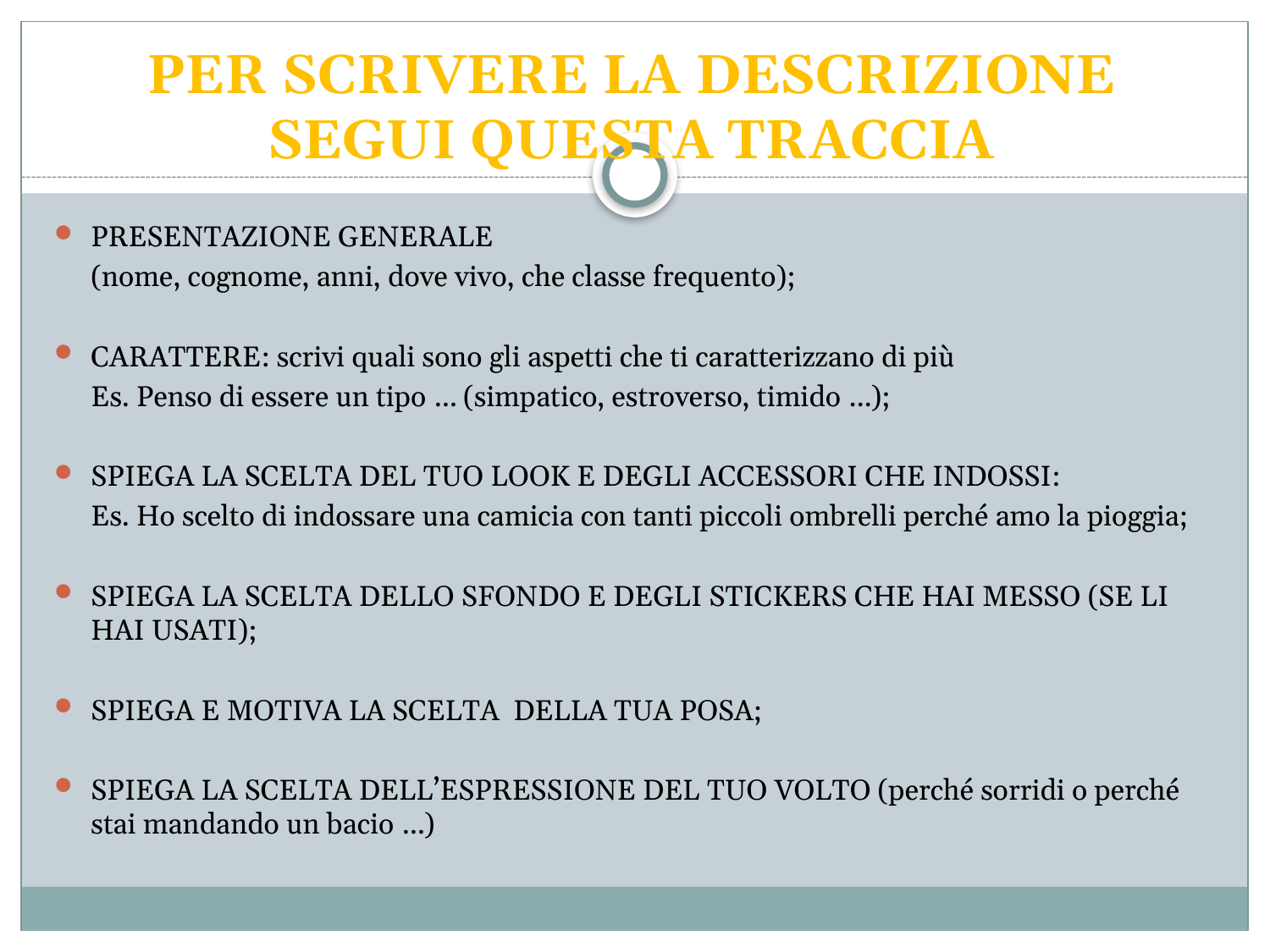

# PER SCRIVERE LA DESCRIZIONE SEGUI QUESTA TRACCIA
PRESENTAZIONE GENERALE
	(nome, cognome, anni, dove vivo, che classe frequento);

CARATTERE: scrivi quali sono gli aspetti che ti caratterizzano di più
	Es. Penso di essere un tipo … (simpatico, estroverso, timido …);

SPIEGA LA SCELTA DEL TUO LOOK E DEGLI ACCESSORI CHE INDOSSI:
	Es. Ho scelto di indossare una camicia con tanti piccoli ombrelli perché amo la pioggia;

SPIEGA LA SCELTA DELLO SFONDO E DEGLI STICKERS CHE HAI MESSO (SE LI HAI USATI);

SPIEGA E MOTIVA LA SCELTA  DELLA TUA POSA;

SPIEGA LA SCELTA DELL’ESPRESSIONE DEL TUO VOLTO (perché sorridi o perché stai mandando un bacio …)